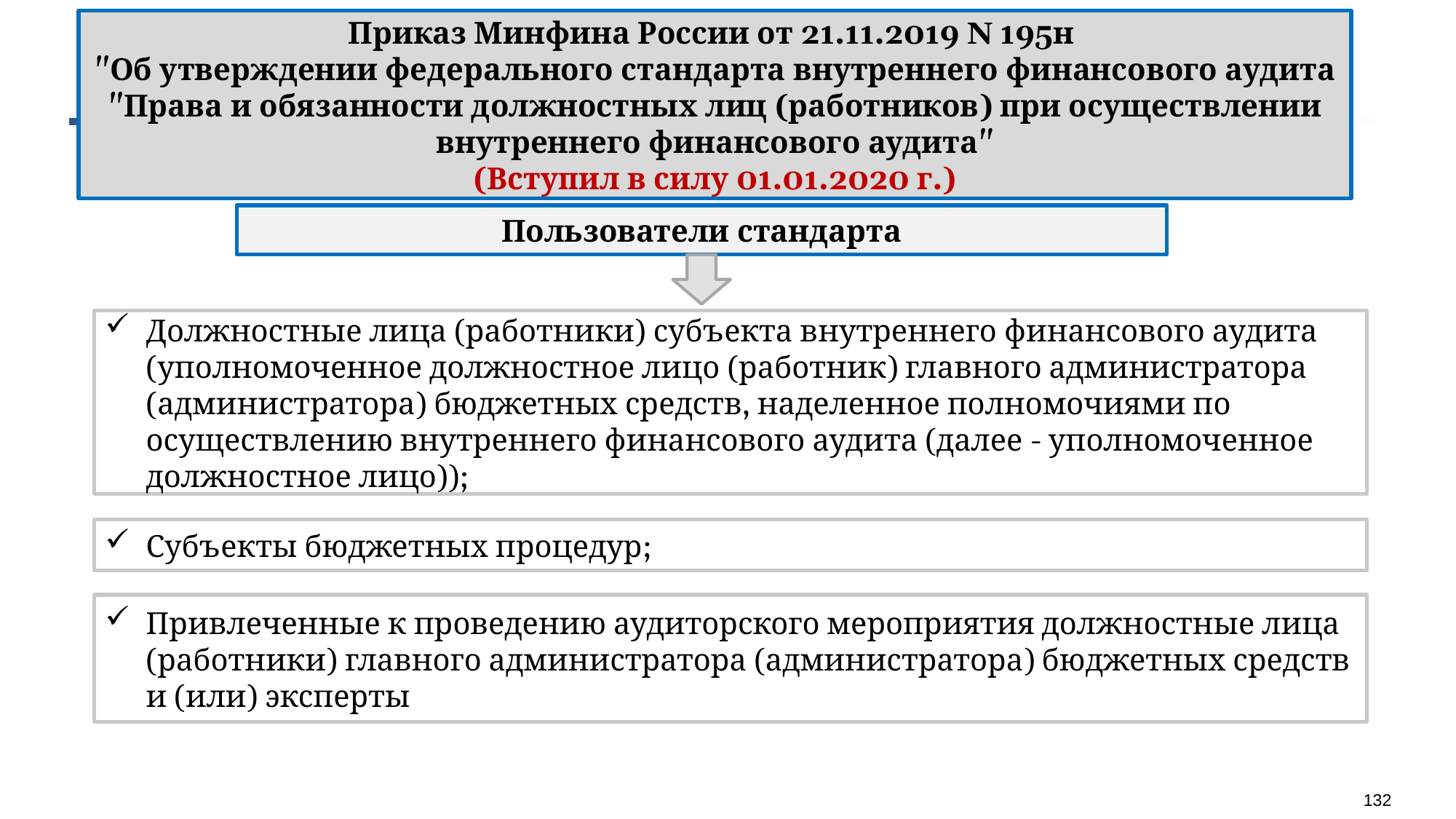

Приказ Минфина России от 21.11.2019 N 195н
"Об утверждении федерального стандарта внутреннего финансового аудита "Права и обязанности должностных лиц (работников) при осуществлении внутреннего финансового аудита"
(Вступил в силу 01.01.2020 г.)
Пользователи стандарта

Должностные лица (работники) субъекта внутреннего финансового аудита (уполномоченное должностное лицо (работник) главного администратора (администратора) бюджетных средств, наделенное полномочиями по осуществлению внутреннего финансового аудита (далее - уполномоченное должностное лицо));
Субъекты бюджетных процедур;
Привлеченные к проведению аудиторского мероприятия должностные лица (работники) главного администратора (администратора) бюджетных средств и (или) эксперты